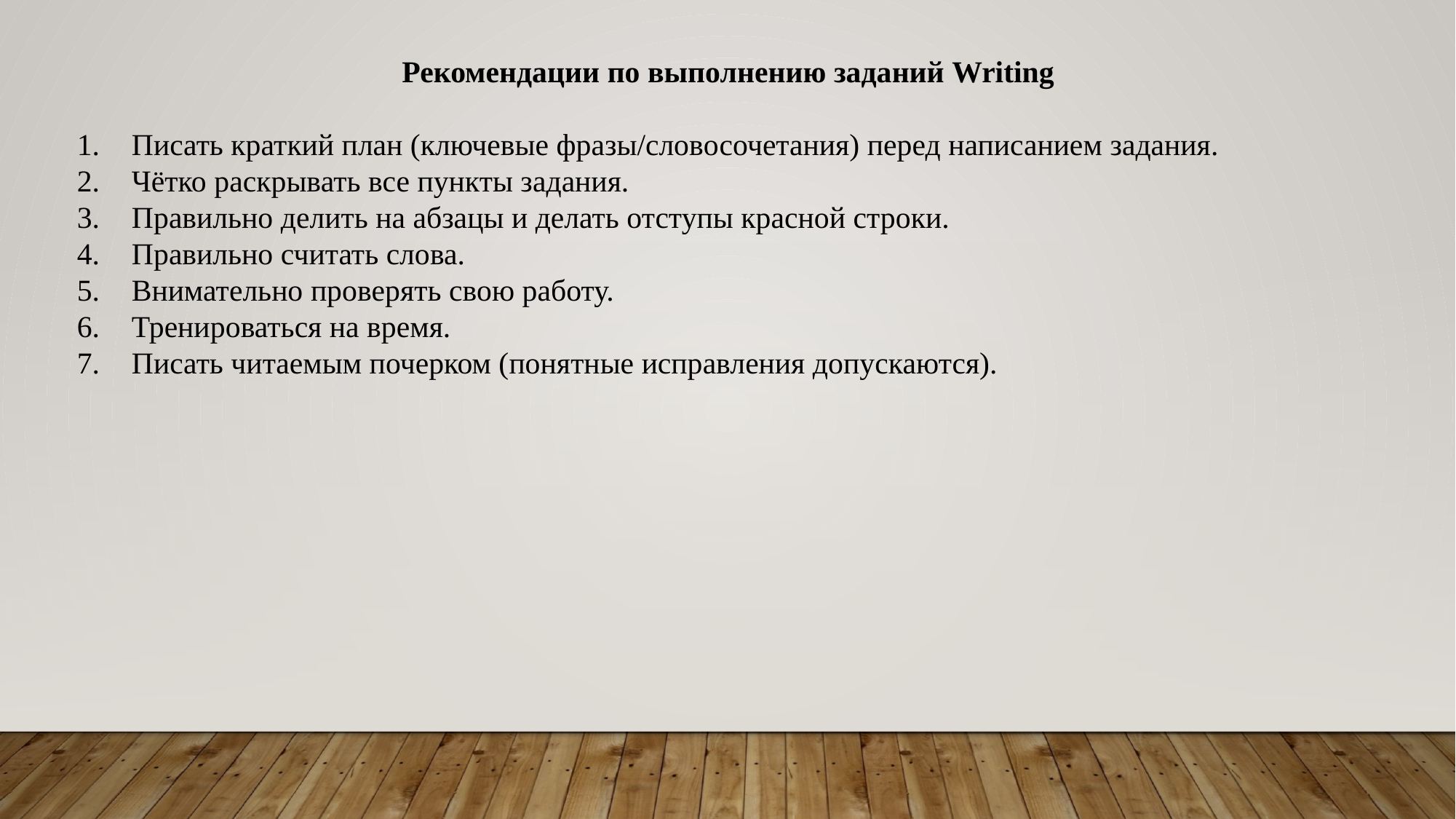

Рекомендации по выполнению заданий Writing

Писать краткий план (ключевые фразы/словосочетания) перед написанием задания.
Чётко раскрывать все пункты задания.
Правильно делить на абзацы и делать отступы красной строки.
Правильно считать слова.
Внимательно проверять свою работу.
Тренироваться на время.
Писать читаемым почерком (понятные исправления допускаются).